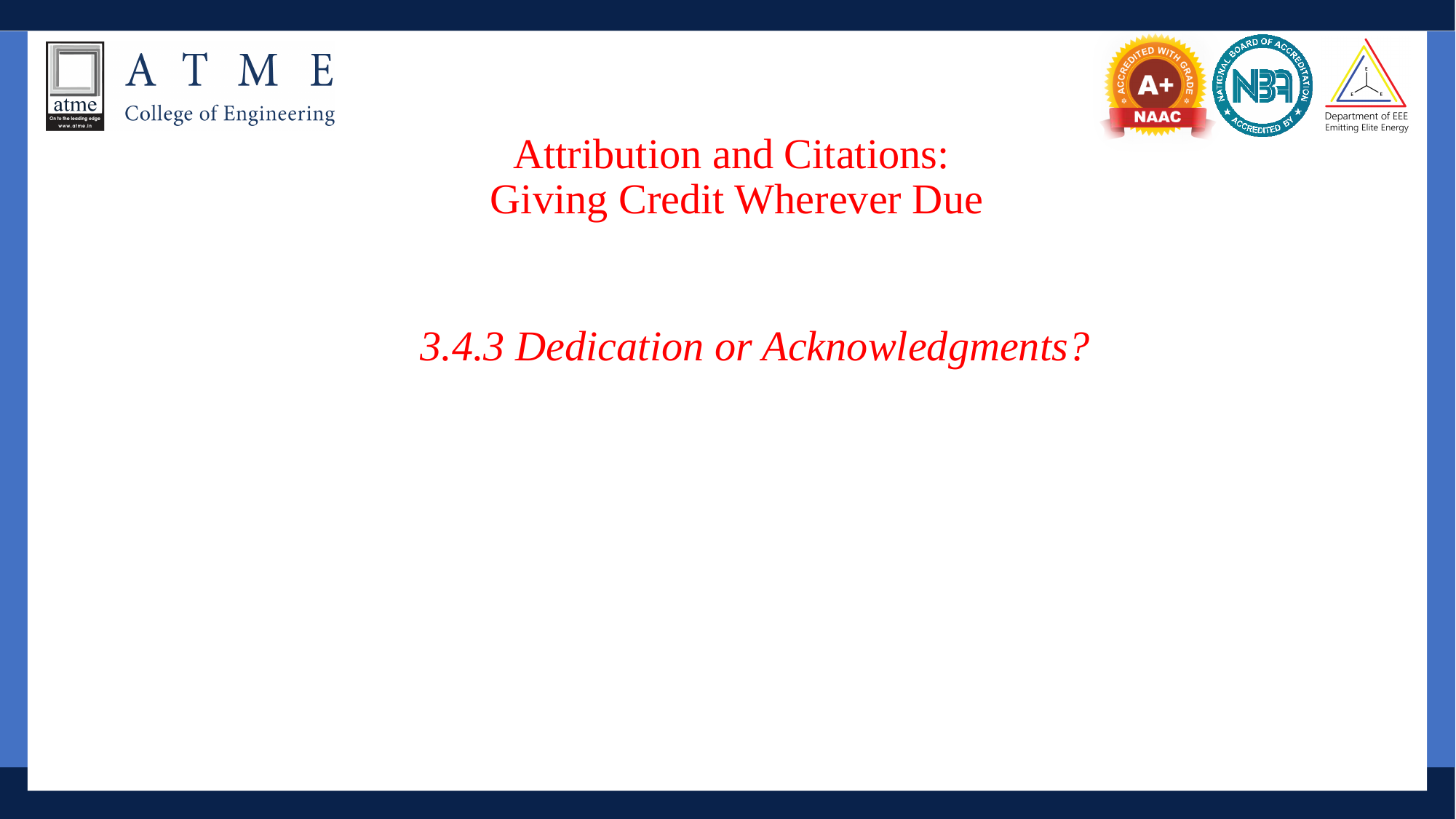

# Attribution and Citations: Giving Credit Wherever Due
3.4.3 Dedication or Acknowledgments?